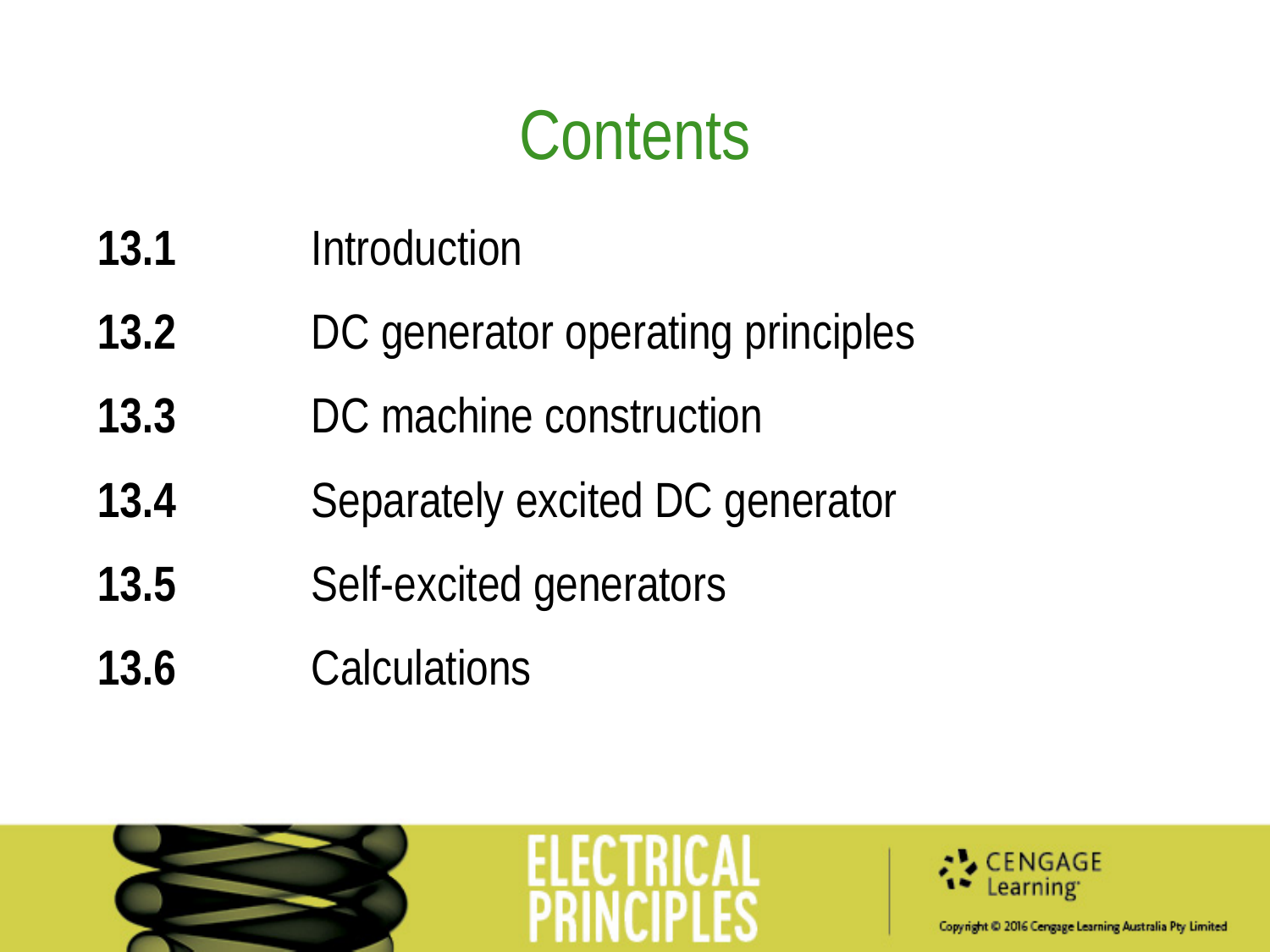

Contents
13.1 	Introduction
13.2 	DC generator operating principles
13.3 	DC machine construction
13.4 	Separately excited DC generator
13.5 	Self-excited generators
13.6 	Calculations